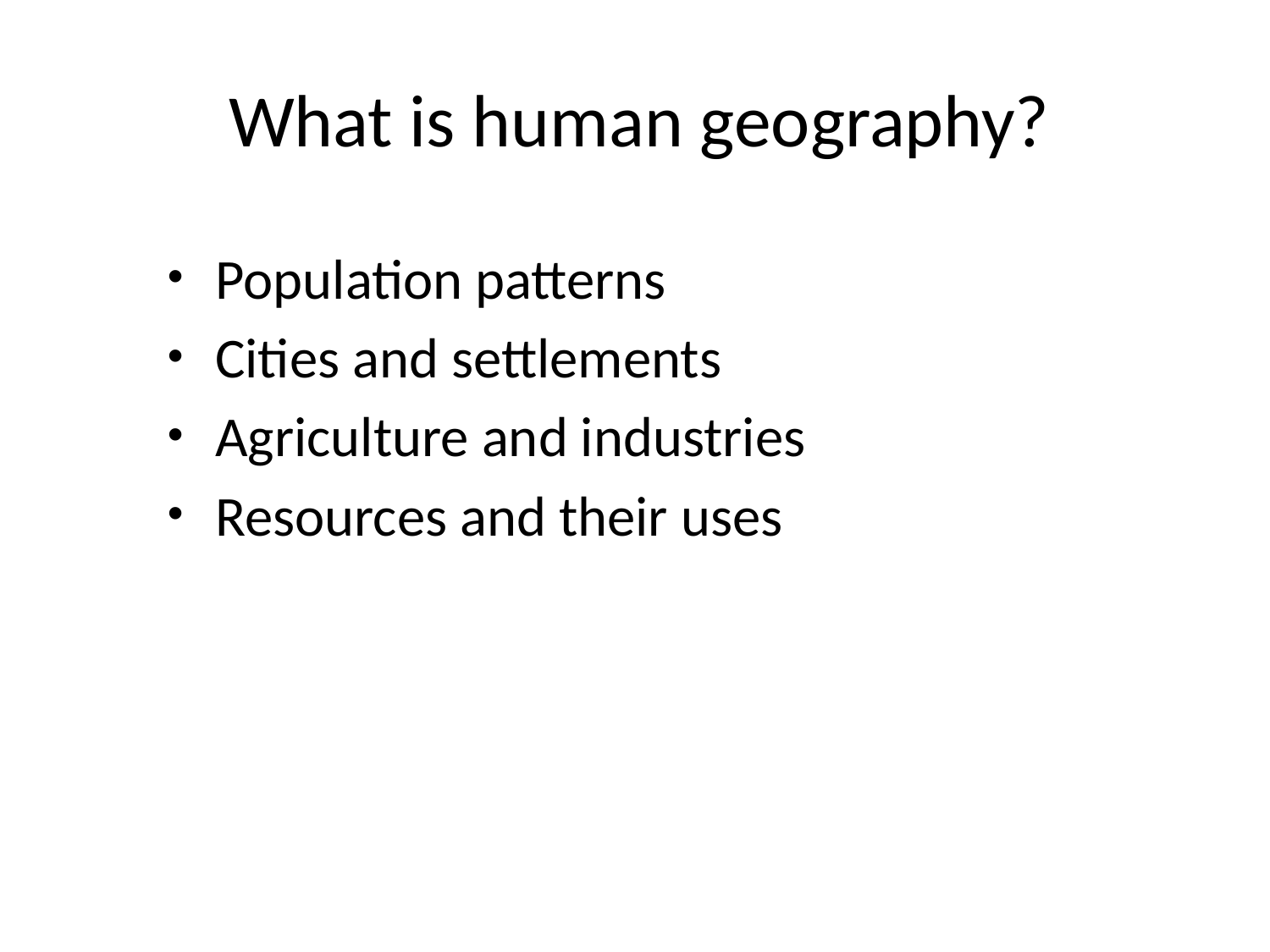

# What is human geography?
Population patterns
Cities and settlements
Agriculture and industries
Resources and their uses